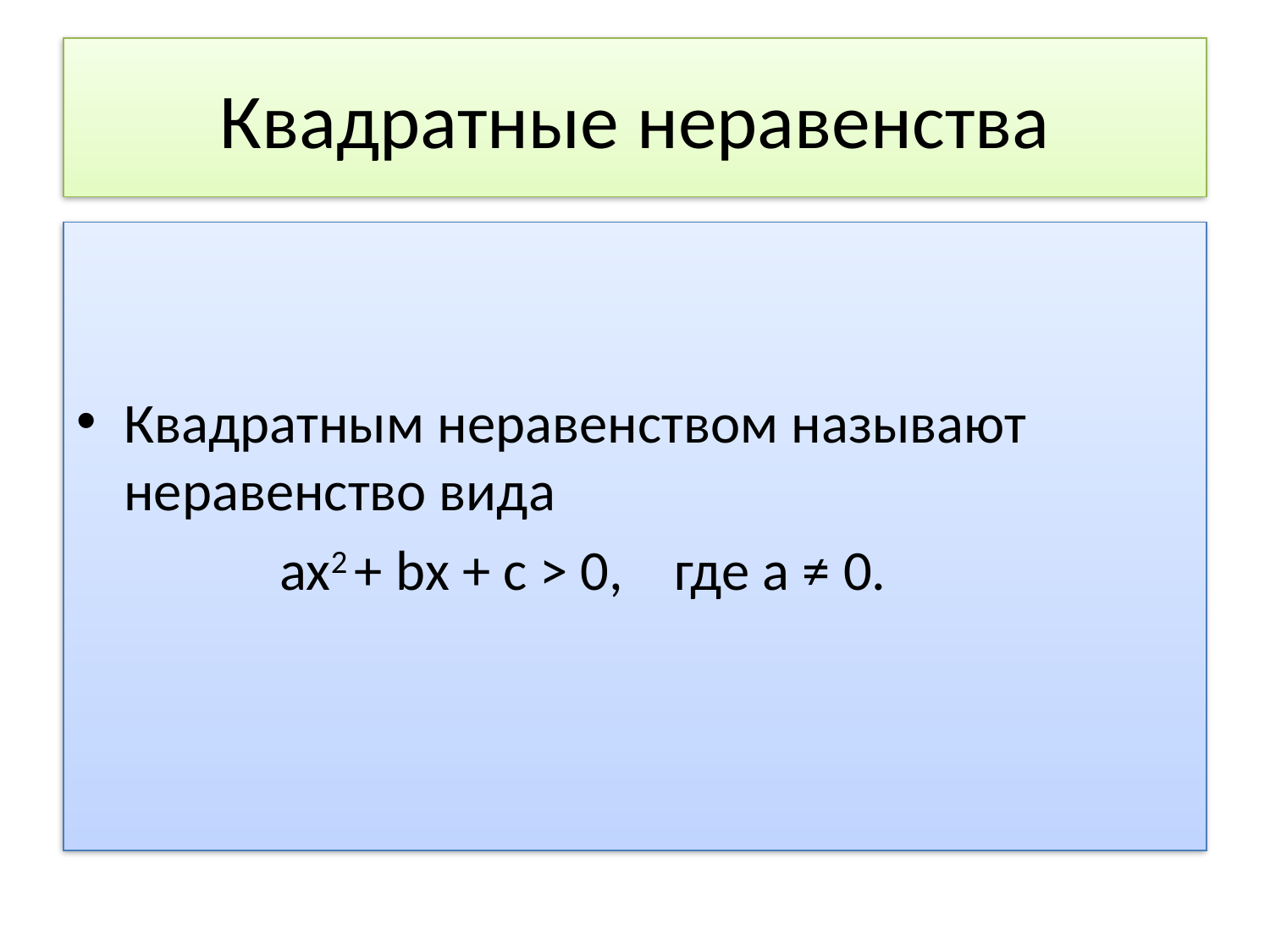

# Квадратные неравенства

Квадратным неравенством называют неравенство вида
                ах2 + bх + с > 0,    где а ≠ 0.